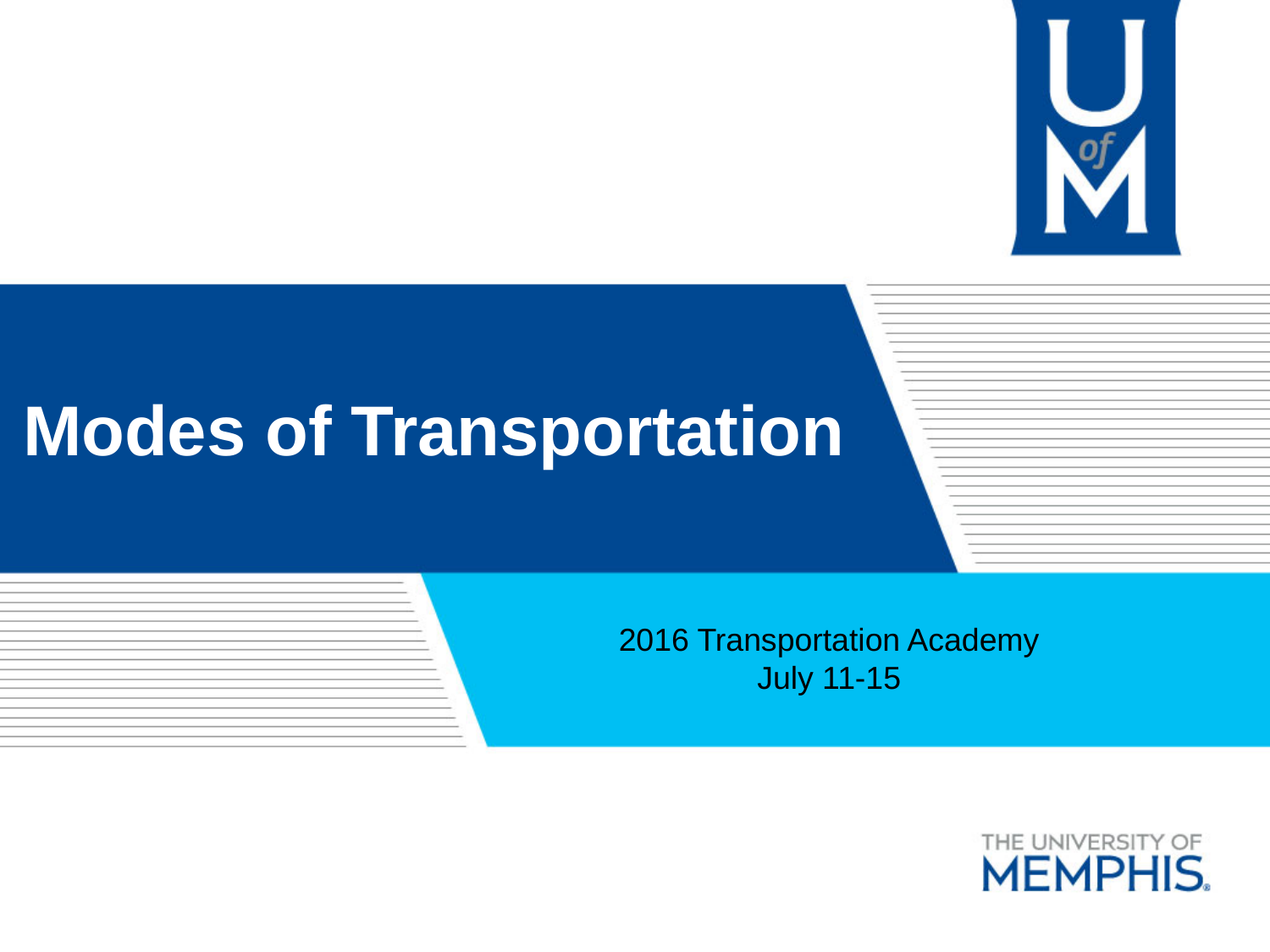

# Modes of Transportation
2016 Transportation Academy
July 11-15